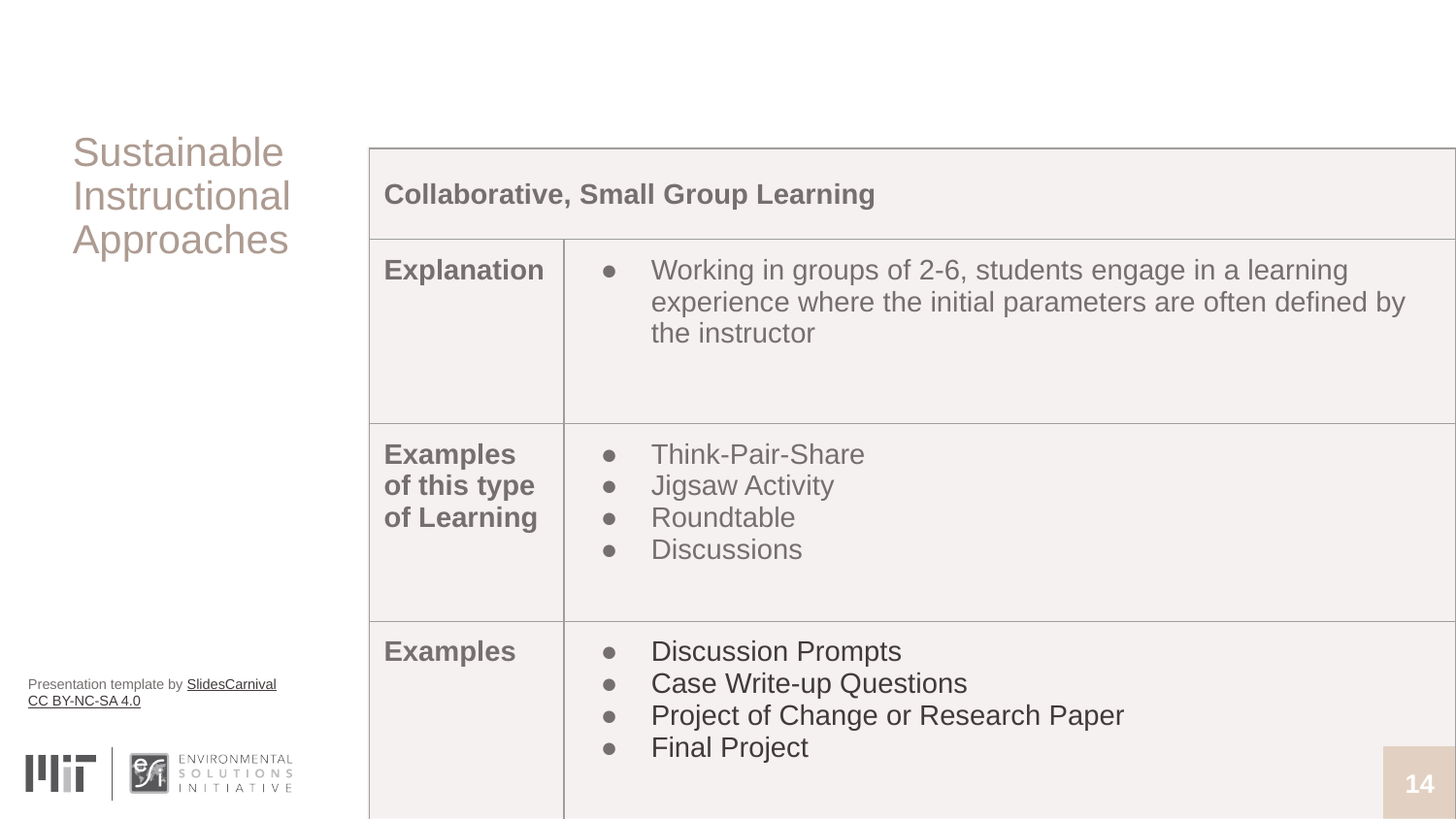

# Sustainable Instructional Approaches

| Collaborative, Small Group Learning |  |
| --- | --- |
| Explanation | Working in groups of 2-6, students engage in a learning experience where the initial parameters are often defined by the instructor |
| Examples of this type of Learning | Think-Pair-Share Jigsaw Activity Roundtable Discussions |
| Examples | Discussion Prompts Case Write-up Questions Project of Change or Research Paper Final Project |
14